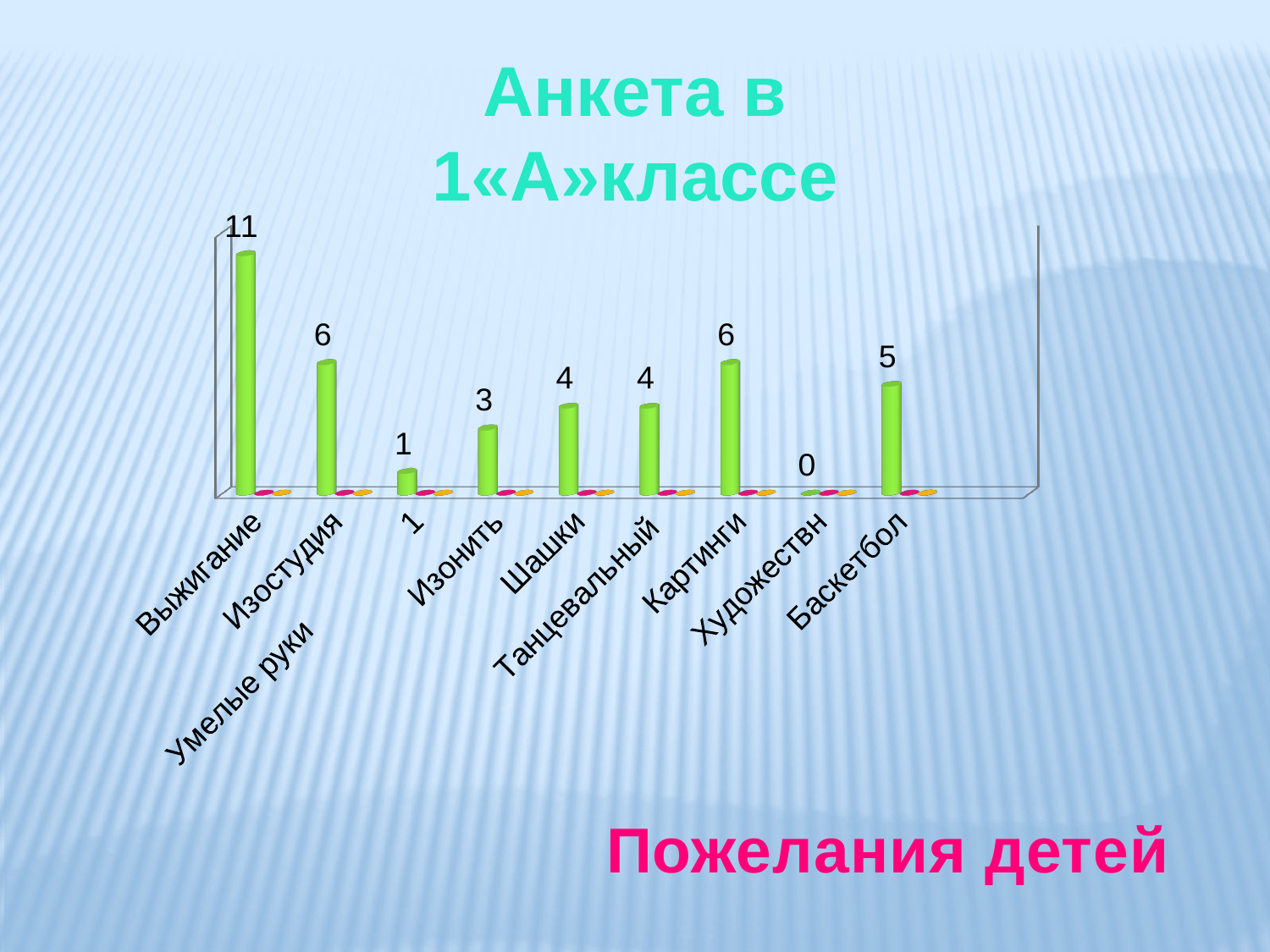

Анкета в 1«А»классе

[unsupported chart]

Пожелания детей